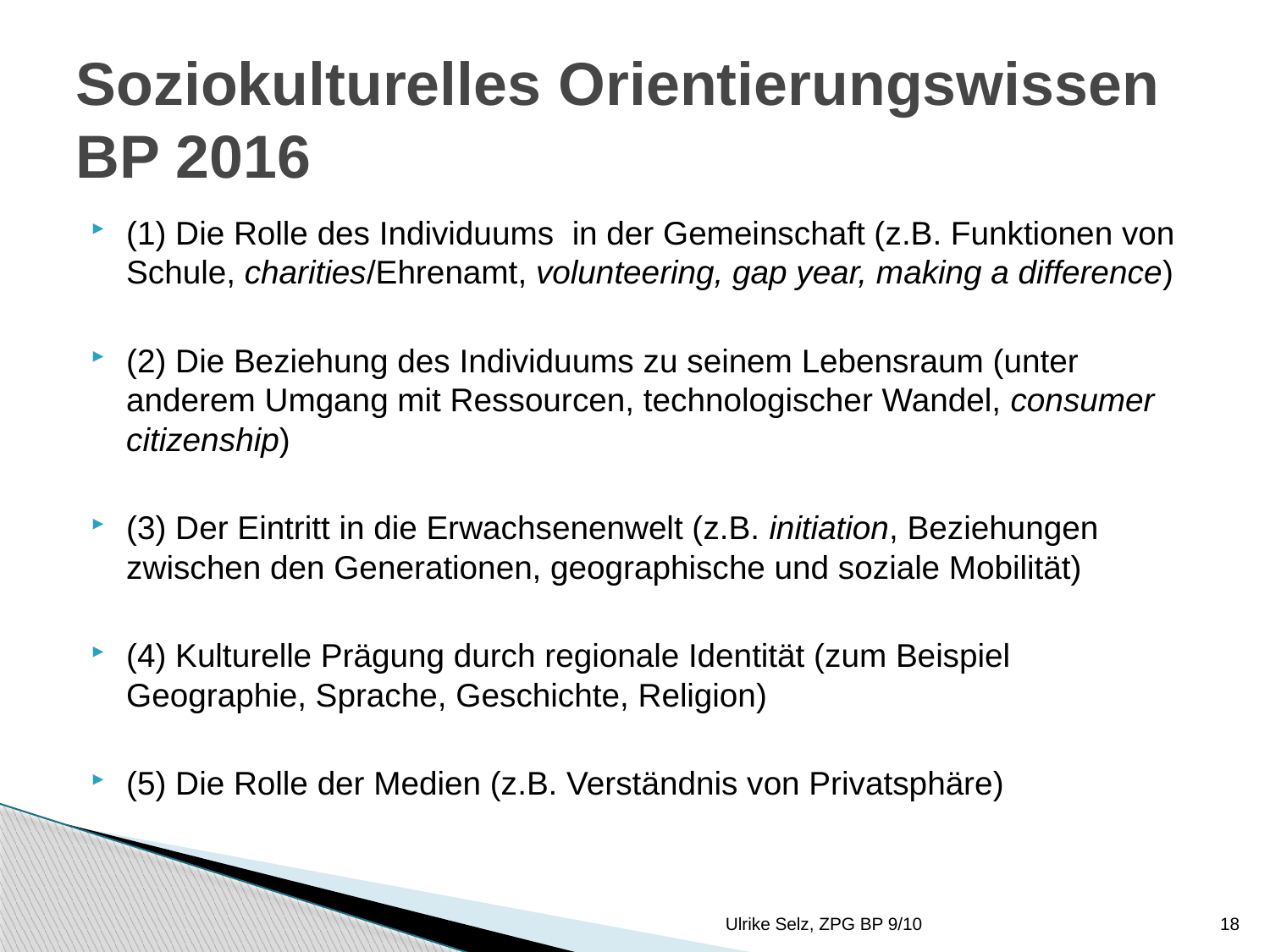

# Soziokulturelles Orientierungswissen BP 2016
(1) Die Rolle des Individuums  in der Gemeinschaft (z.B. Funktionen von Schule, charities/Ehrenamt, volunteering, gap year, making a difference)

(2) Die Beziehung des Individuums zu seinem Lebensraum (unter anderem Umgang mit Ressourcen, technologischer Wandel, consumer citizenship)

(3) Der Eintritt in die Erwachsenenwelt (z.B. initiation, Beziehungen zwischen den Generationen, geographische und soziale Mobilität)

(4) Kulturelle Prägung durch regionale Identität (zum Beispiel Geographie, Sprache, Geschichte, Religion)

(5) Die Rolle der Medien (z.B. Verständnis von Privatsphäre)

Ulrike Selz, ZPG BP 9/10
18